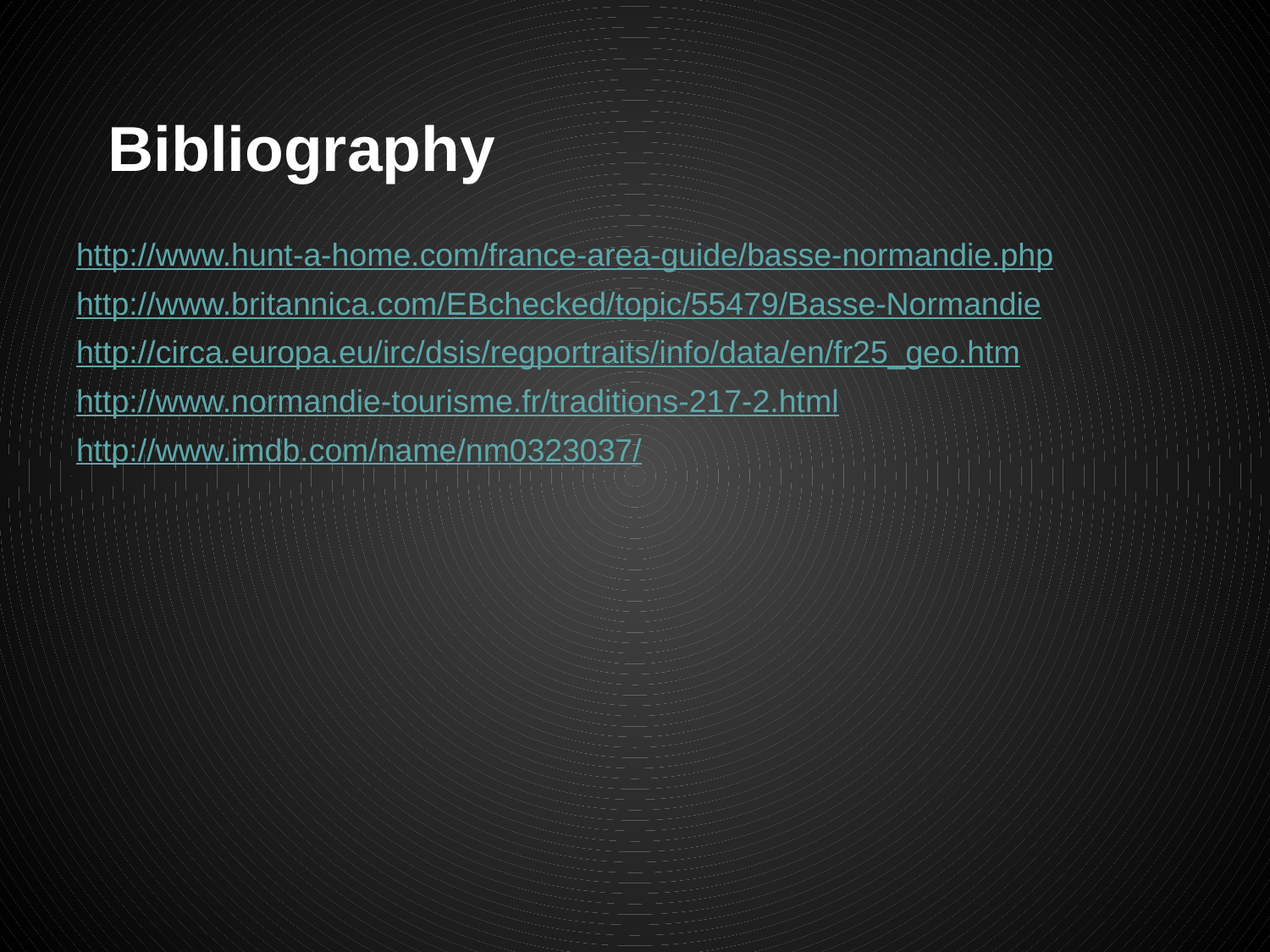

# Bibliography
http://www.hunt-a-home.com/france-area-guide/basse-normandie.php
http://www.britannica.com/EBchecked/topic/55479/Basse-Normandie
http://circa.europa.eu/irc/dsis/regportraits/info/data/en/fr25_geo.htm
http://www.normandie-tourisme.fr/traditions-217-2.html
http://www.imdb.com/name/nm0323037/